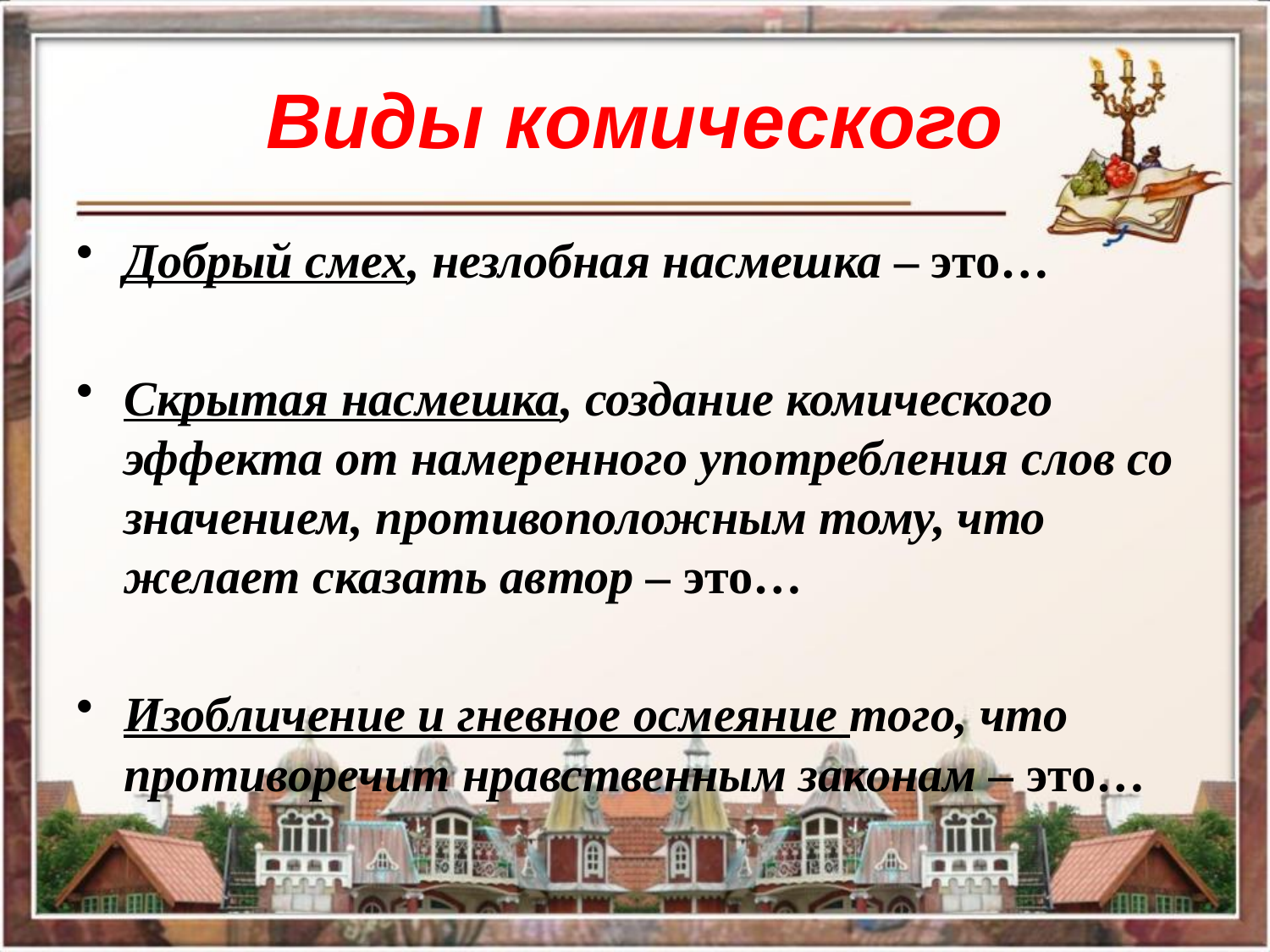

# Виды комического
Добрый смех, незлобная насмешка – это…

Скрытая насмешка, создание комического эффекта от намеренного употребления слов со значением, противоположным тому, что желает сказать автор – это…

Изобличение и гневное осмеяние того, что противоречит нравственным законам – это…